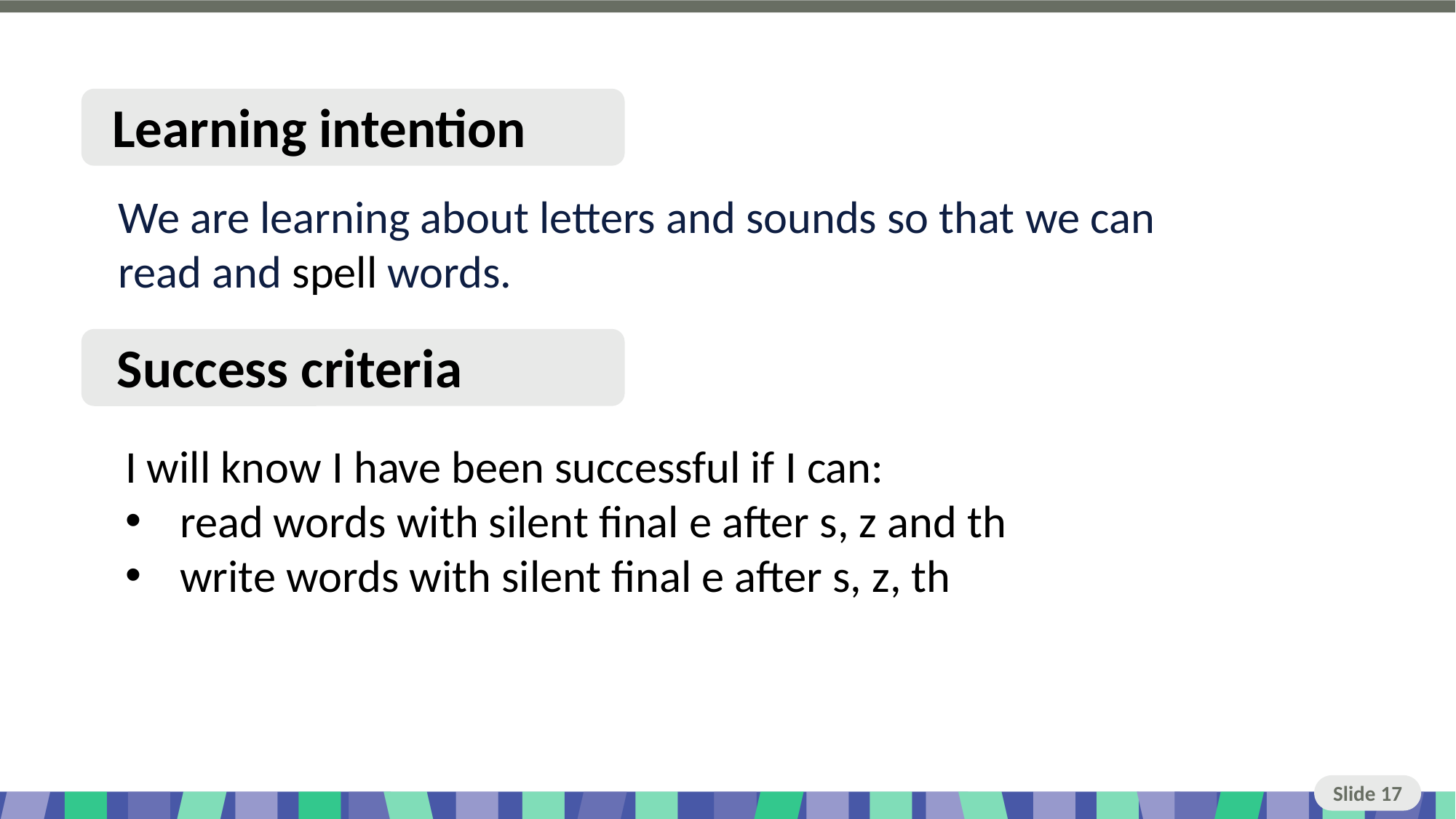

Slide 17 Learning intention and success criteria
I will know I have been successful if I can:
read words with silent final e after s, z and th
write words with silent final e after s, z, th